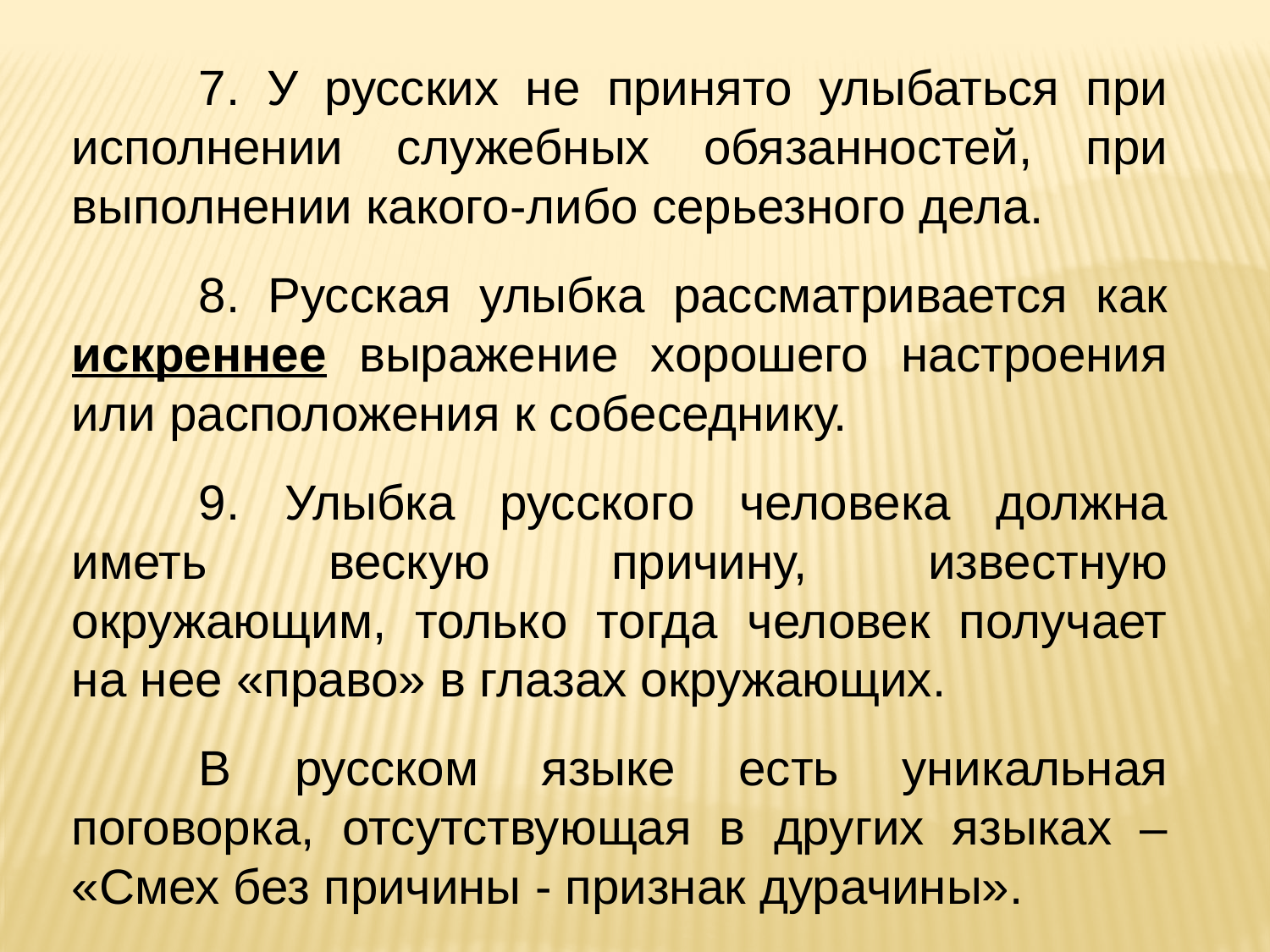

7. У русских не принято улыбаться при исполнении служебных обязанностей, при выполнении какого-либо серьезного дела.

	8. Русская улыбка рассматривается как искреннее выражение хорошего настроения или расположения к собеседнику.

	9. Улыбка русского человека должна иметь вескую причину, известную окружающим, только тогда человек получает на нее «право» в глазах окружающих.

	В русском языке есть уникальная поговорка, отсутствующая в других языках – «Смех без причины - признак дурачины».